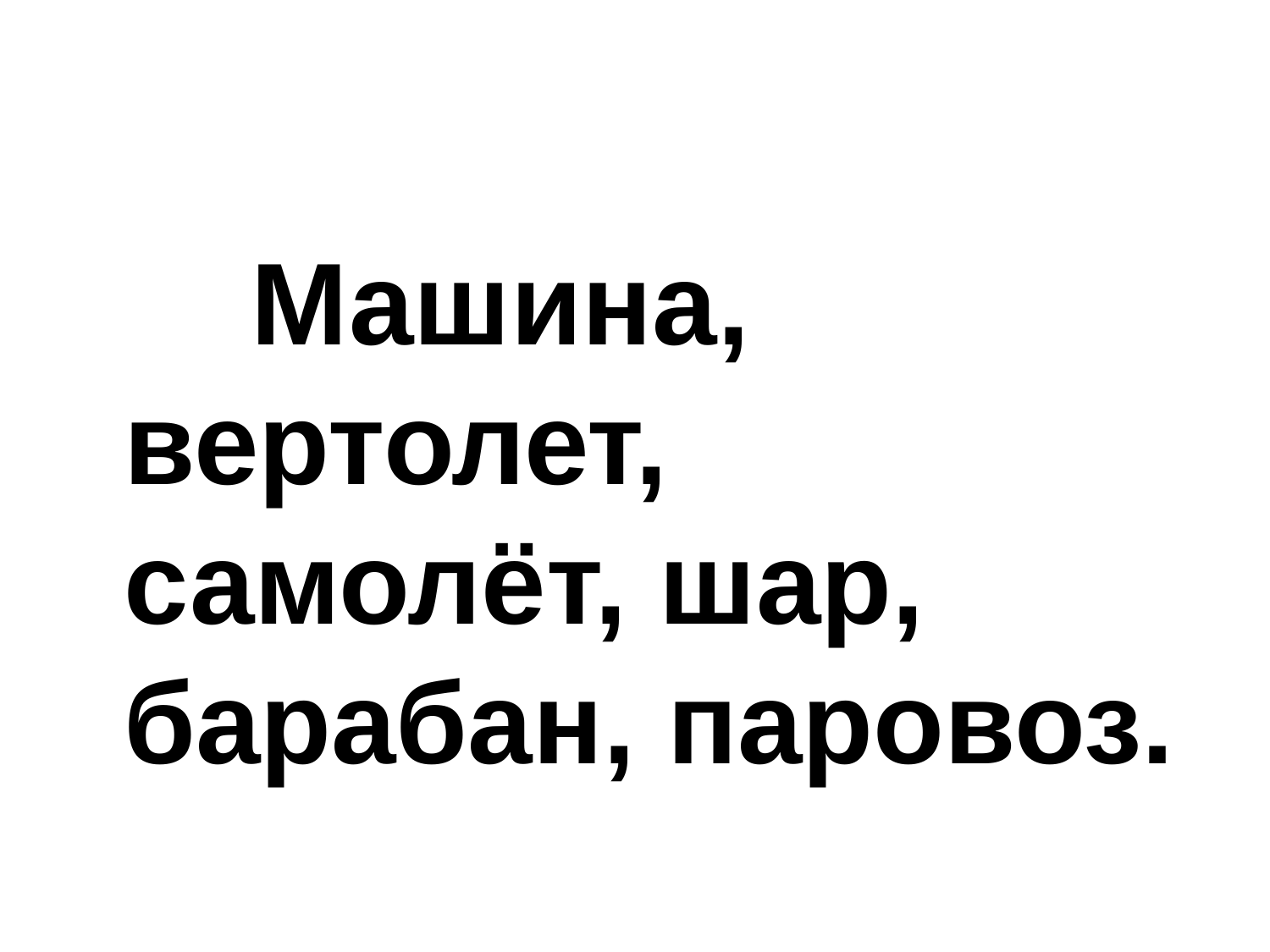

#
		Машина, вертолет, самолёт, шар, барабан, паровоз.